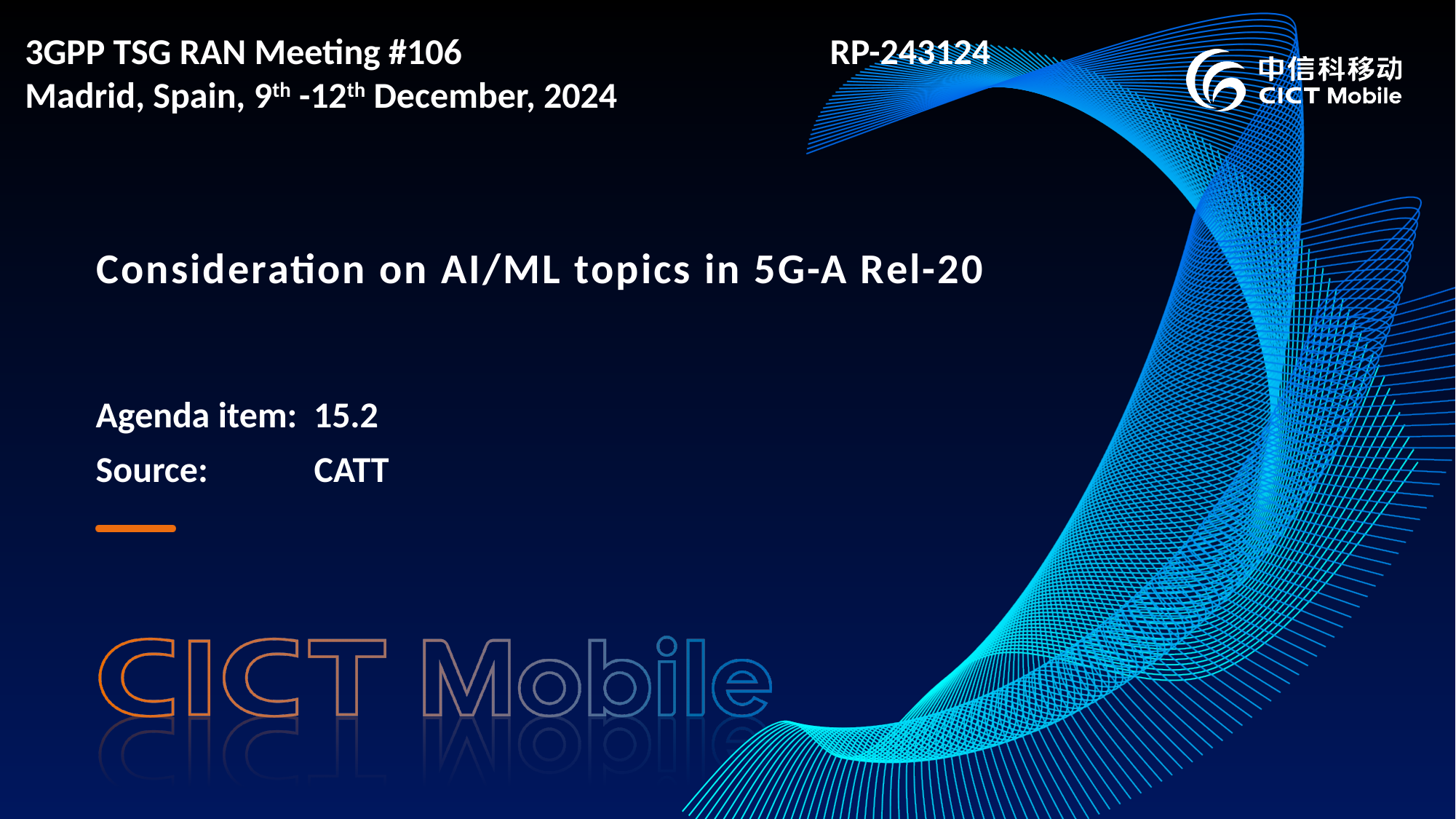

3GPP TSG RAN Meeting #106			     RP-243124
Madrid, Spain, 9th -12th December, 2024
# Consideration on AI/ML topics in 5G-A Rel-20
Agenda item:  15.2
Source:	CATT